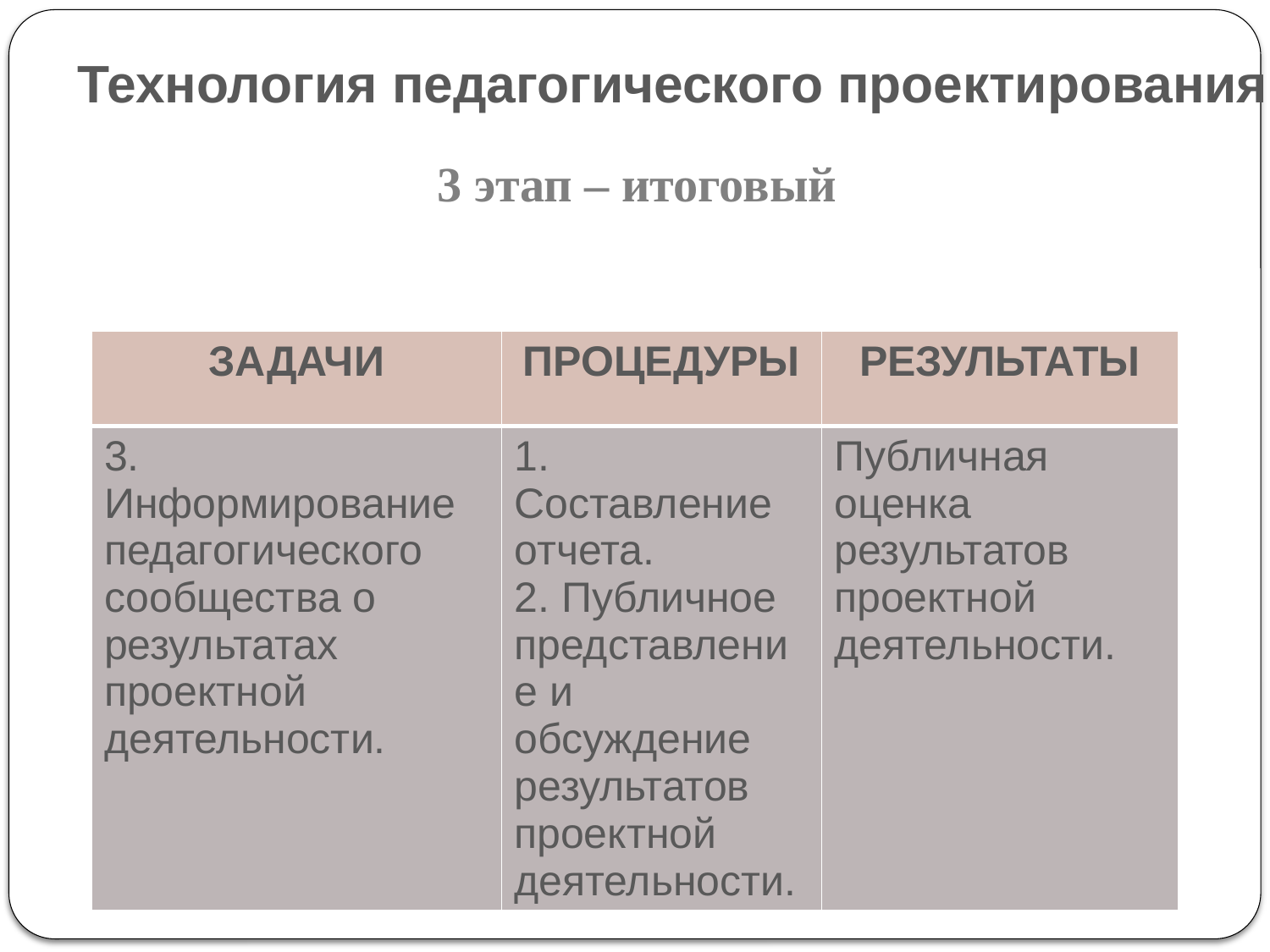

# Технология педагогического проектирования
3 этап – итоговый
| ЗАДАЧИ | ПРОЦЕДУРЫ | РЕЗУЛЬТАТЫ |
| --- | --- | --- |
| 3. Информирование педагогического сообщества о результатах проектной деятельности. | 1. Составление отчета. 2. Публичное представление и обсуждение результатов проектной деятельности. | Публичная оценка результатов проектной деятельности. |